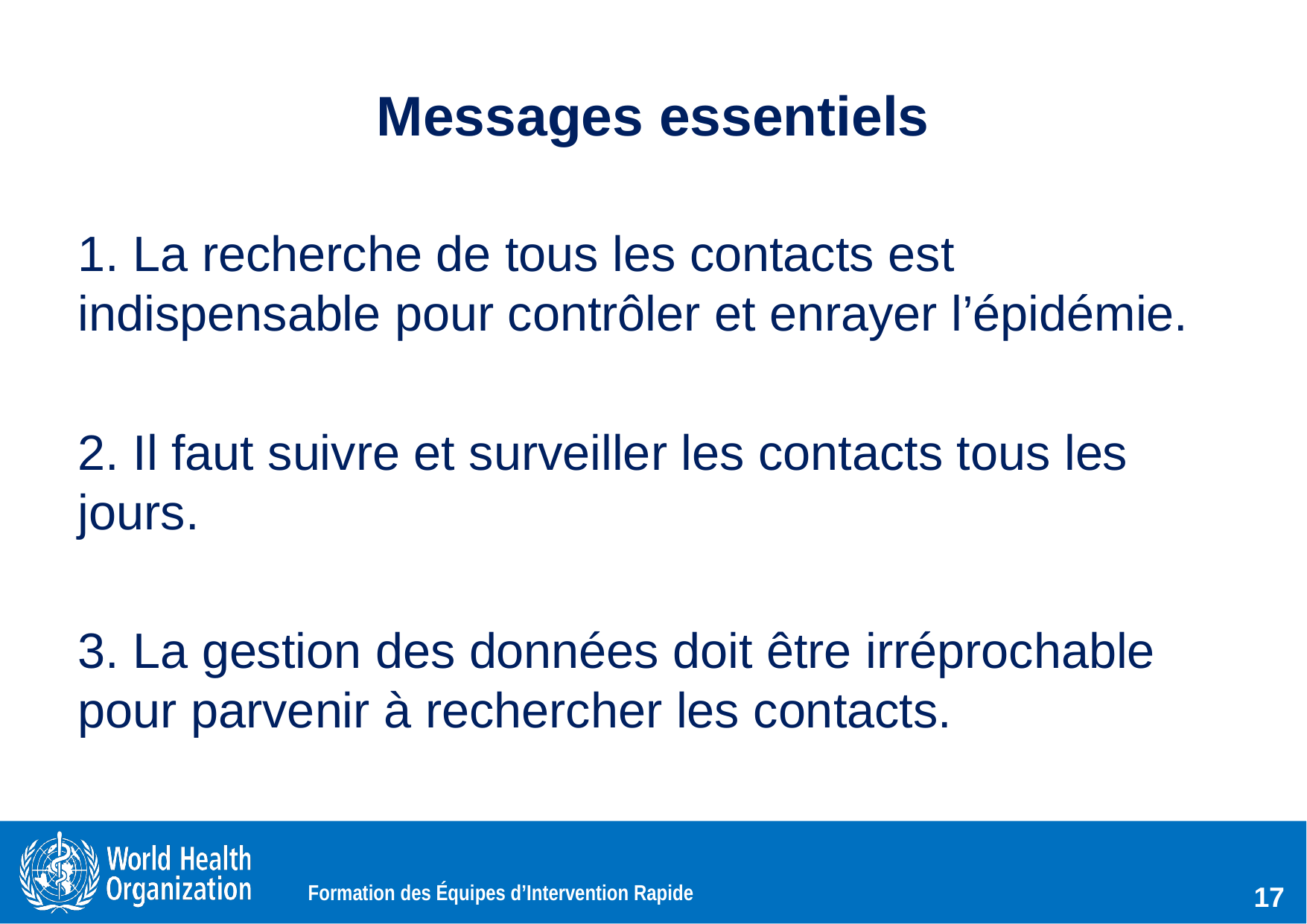

# Messages essentiels
1. La recherche de tous les contacts est indispensable pour contrôler et enrayer l’épidémie.

2. Il faut suivre et surveiller les contacts tous les jours.

3. La gestion des données doit être irréprochable pour parvenir à rechercher les contacts.